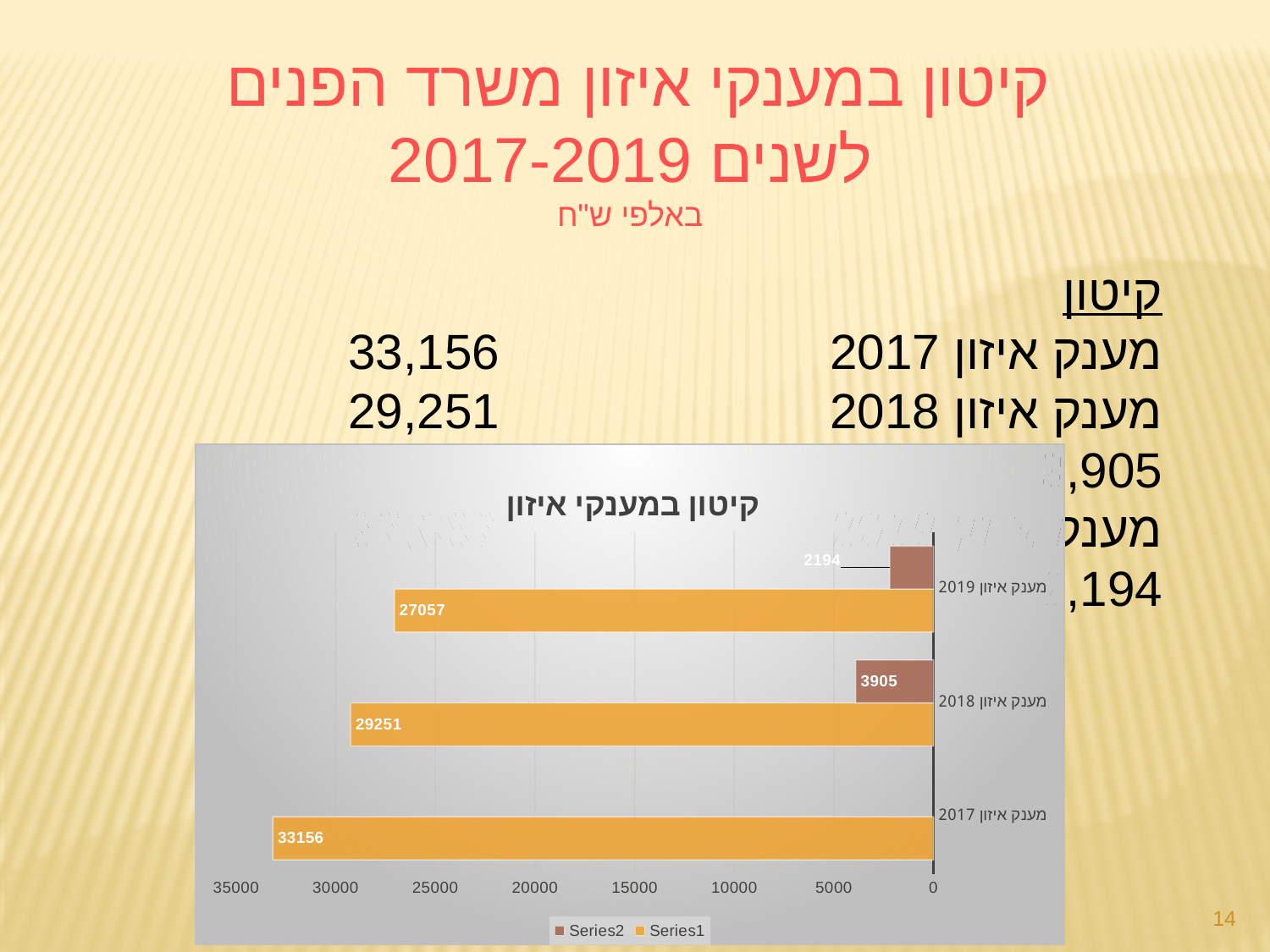

קיטון במענקי איזון משרד הפנים
לשנים 2017-2019
באלפי ש"ח
                                                                            קיטון
מענק איזון 2017                        33,156
מענק איזון 2018                        29,251              3,905
מענק איזון 2019                        27,057              2,194

### Chart: קיטון במענקי איזון

| Category |  |  |
|---|---|---|
| מענק איזון 2017 | 33156.0 | None |
| מענק איזון 2018 | 29251.0 | 3905.0 |
| מענק איזון 2019 | 27057.0 | 2194.0 |
14